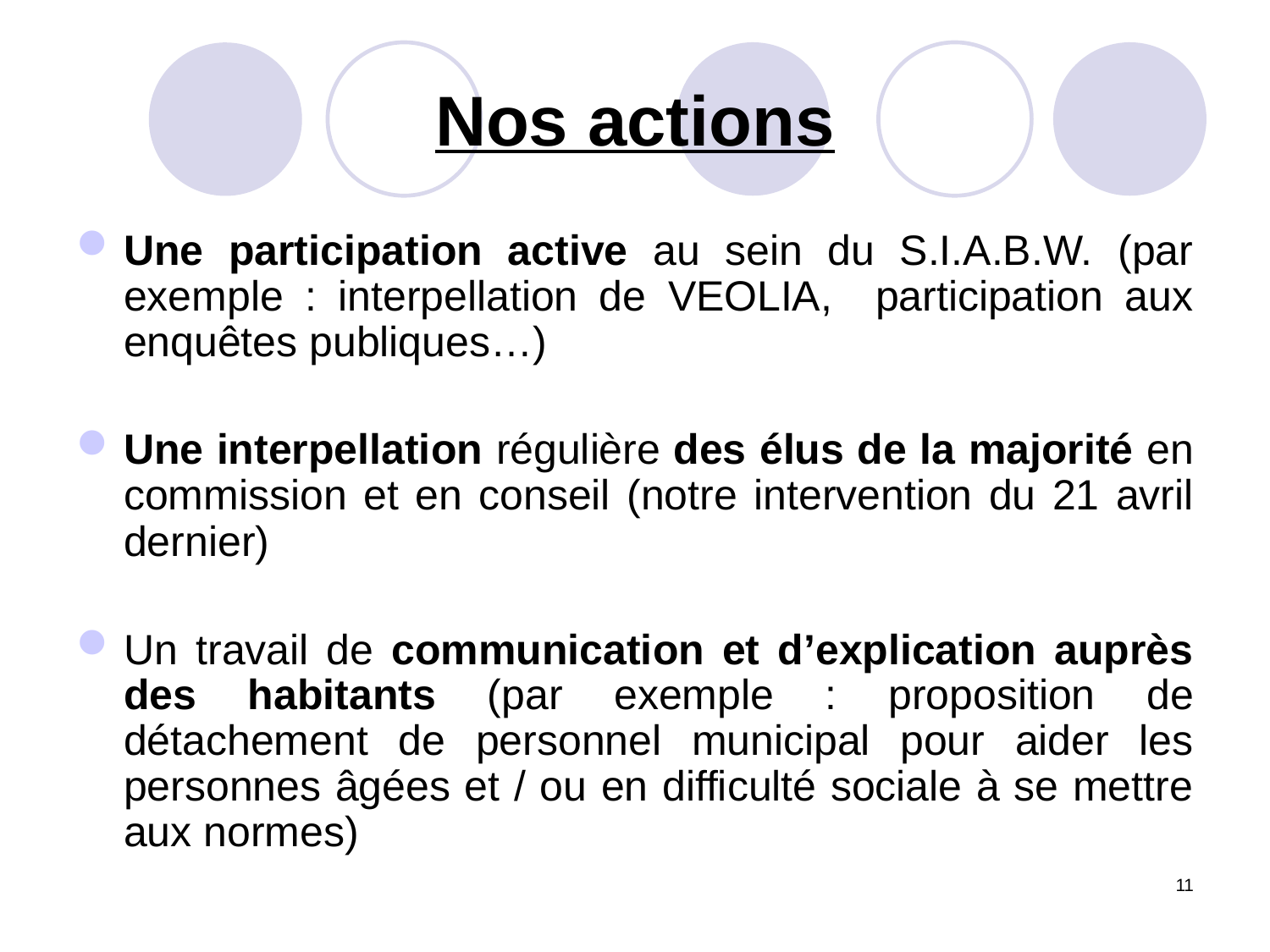

# Nos actions
Une participation active au sein du S.I.A.B.W. (par exemple : interpellation de VEOLIA,  participation aux enquêtes publiques…)

Une interpellation régulière des élus de la majorité en commission et en conseil (notre intervention du 21 avril dernier)

Un travail de communication et d’explication auprès des habitants (par exemple : proposition de détachement de personnel municipal pour aider les personnes âgées et / ou en difficulté sociale à se mettre aux normes)

11